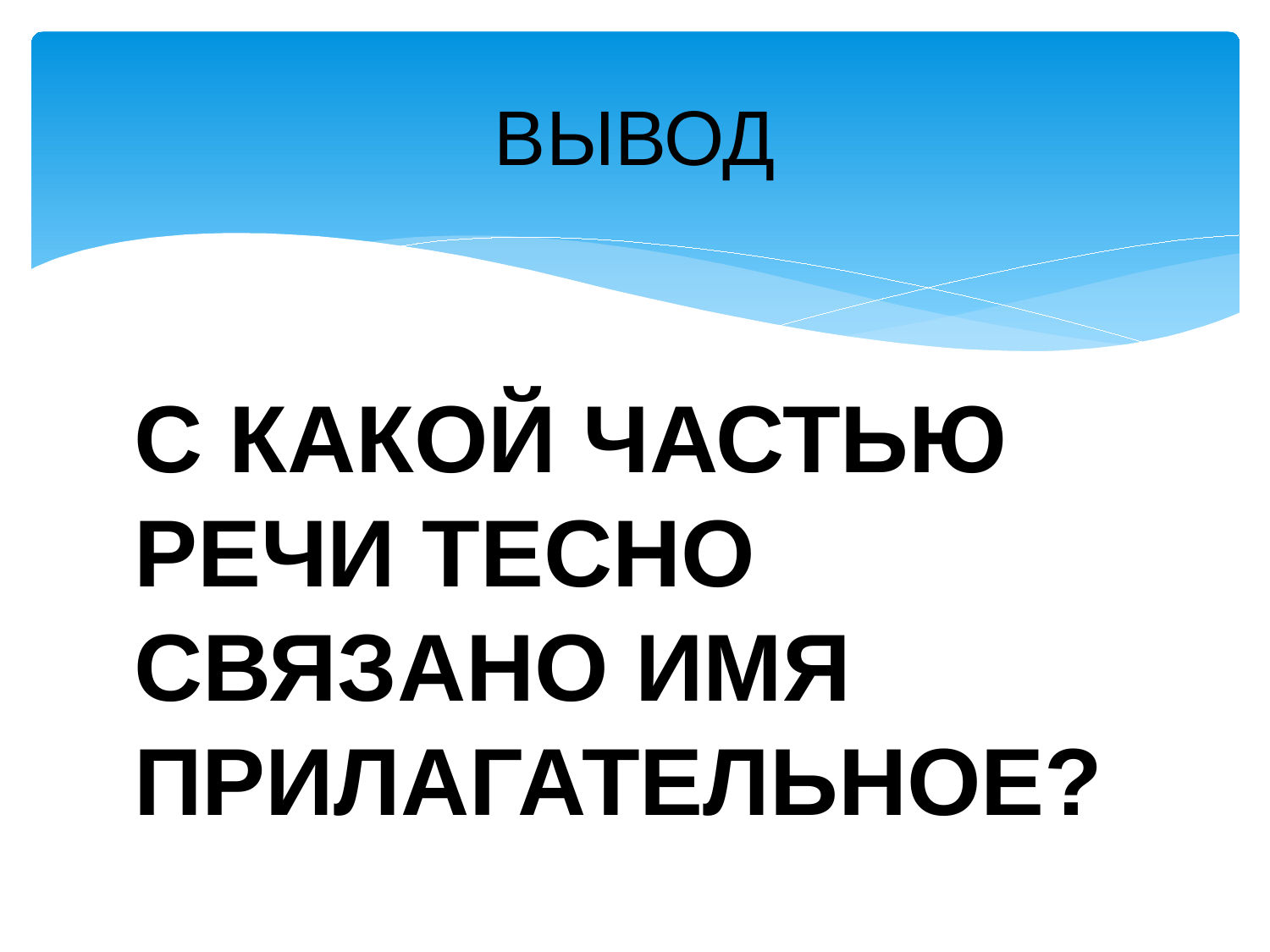

# ВЫВОД
С КАКОЙ ЧАСТЬЮ РЕЧИ ТЕСНО СВЯЗАНО ИМЯ ПРИЛАГАТЕЛЬНОЕ?